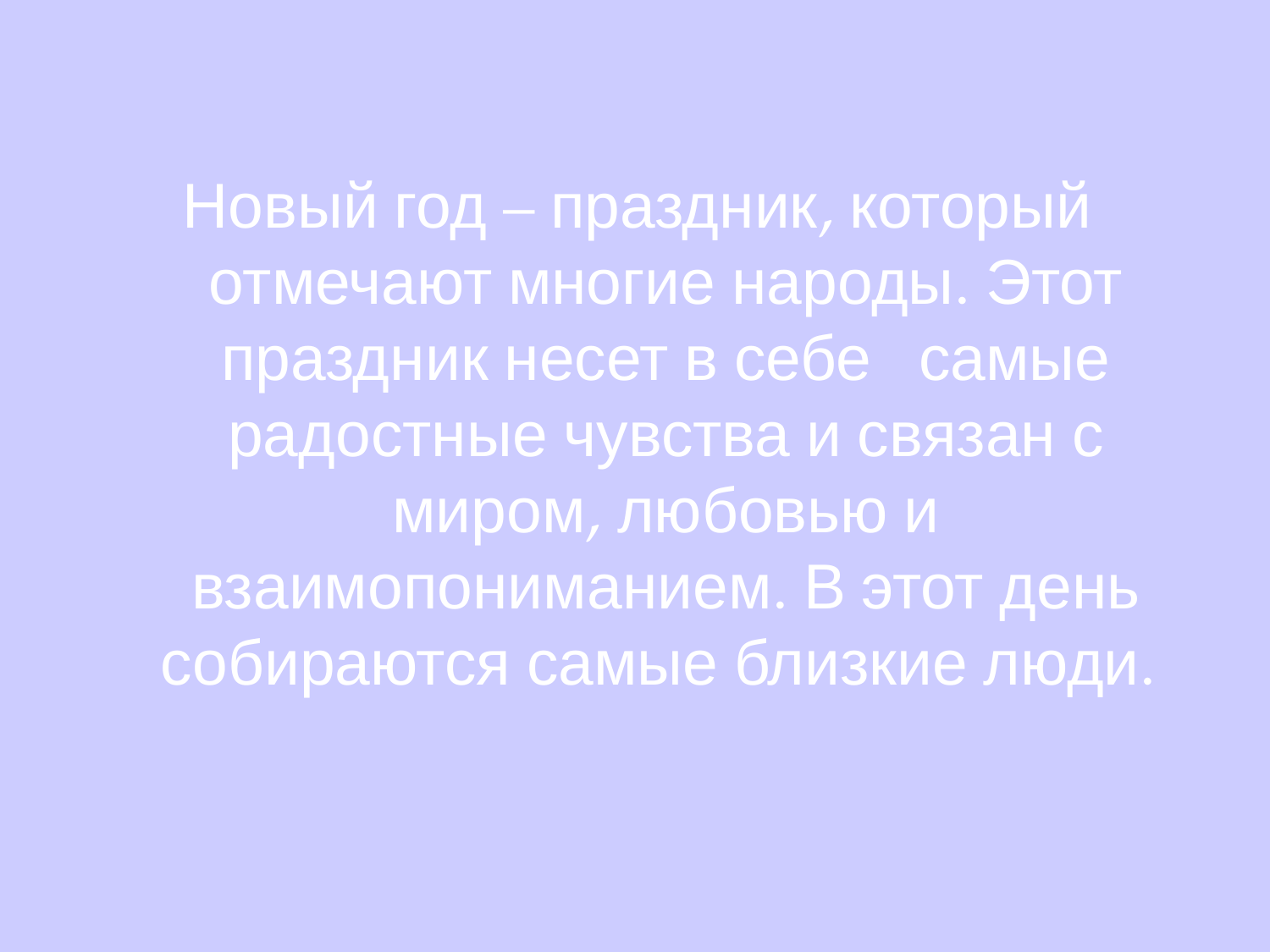

Новый год – праздник, который отмечают многие народы. Этот праздник несет в себе   самые радостные чувства и связан с миром, любовью и взаимопониманием. В этот день собираются самые близкие люди.